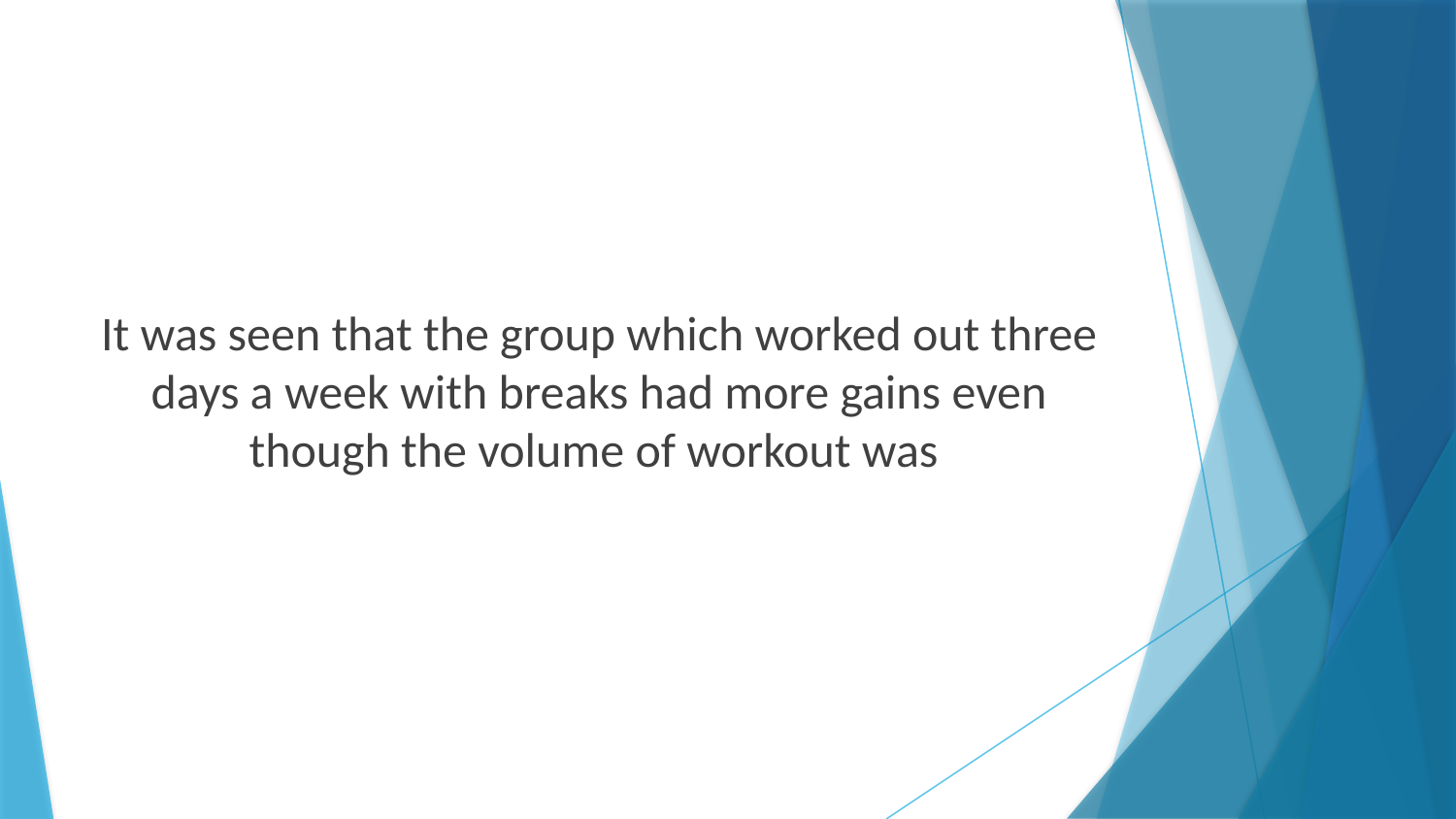

It was seen that the group which worked out three days a week with breaks had more gains even though the volume of workout was